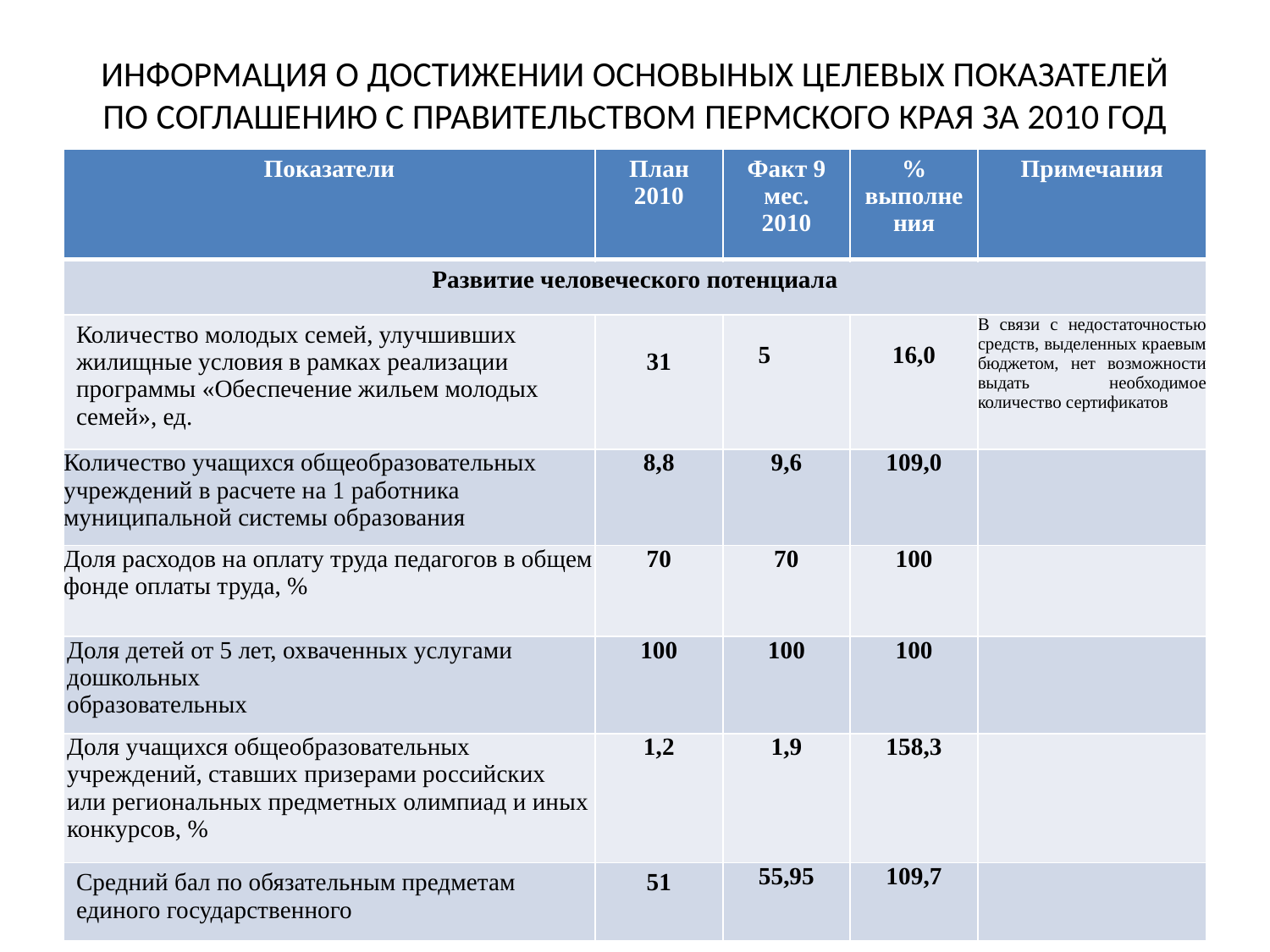

# ИНФОРМАЦИЯ О ДОСТИЖЕНИИ ОСНОВЫНЫХ ЦЕЛЕВЫХ ПОКАЗАТЕЛЕЙ ПО СОГЛАШЕНИЮ С ПРАВИТЕЛЬСТВОМ ПЕРМСКОГО КРАЯ ЗА 2010 ГОД
| Показатели | План 2010 | Факт 9 мес. 2010 | % выполнения | Примечания |
| --- | --- | --- | --- | --- |
| Развитие человеческого потенциала |  |  |  |  |
| Количество молодых семей, улучшивших жилищные условия в рамках реализации программы «Обеспечение жильем молодых семей», ед. | 31 | 5 | 16,0 | В связи с недостаточностью средств, выделенных краевым бюджетом, нет возможности выдать необходимое количество сертификатов |
| Количество учащихся общеобразовательных учреждений в расчете на 1 работника муниципальной системы образования | 8,8 | 9,6 | 109,0 |  |
| Доля расходов на оплату труда педагогов в общем фонде оплаты труда, % | 70 | 70 | 100 |  |
| Доля детей от 5 лет, охваченных услугами дошкольных образовательных | 100 | 100 | 100 |  |
| Доля учащихся общеобразовательных учреждений, ставших призерами российских или региональных предметных олимпиад и иных конкурсов, % | 1,2 | 1,9 | 158,3 |  |
| Средний бал по обязательным предметам единого государственного | 51 | 55,95 | 109,7 |  |